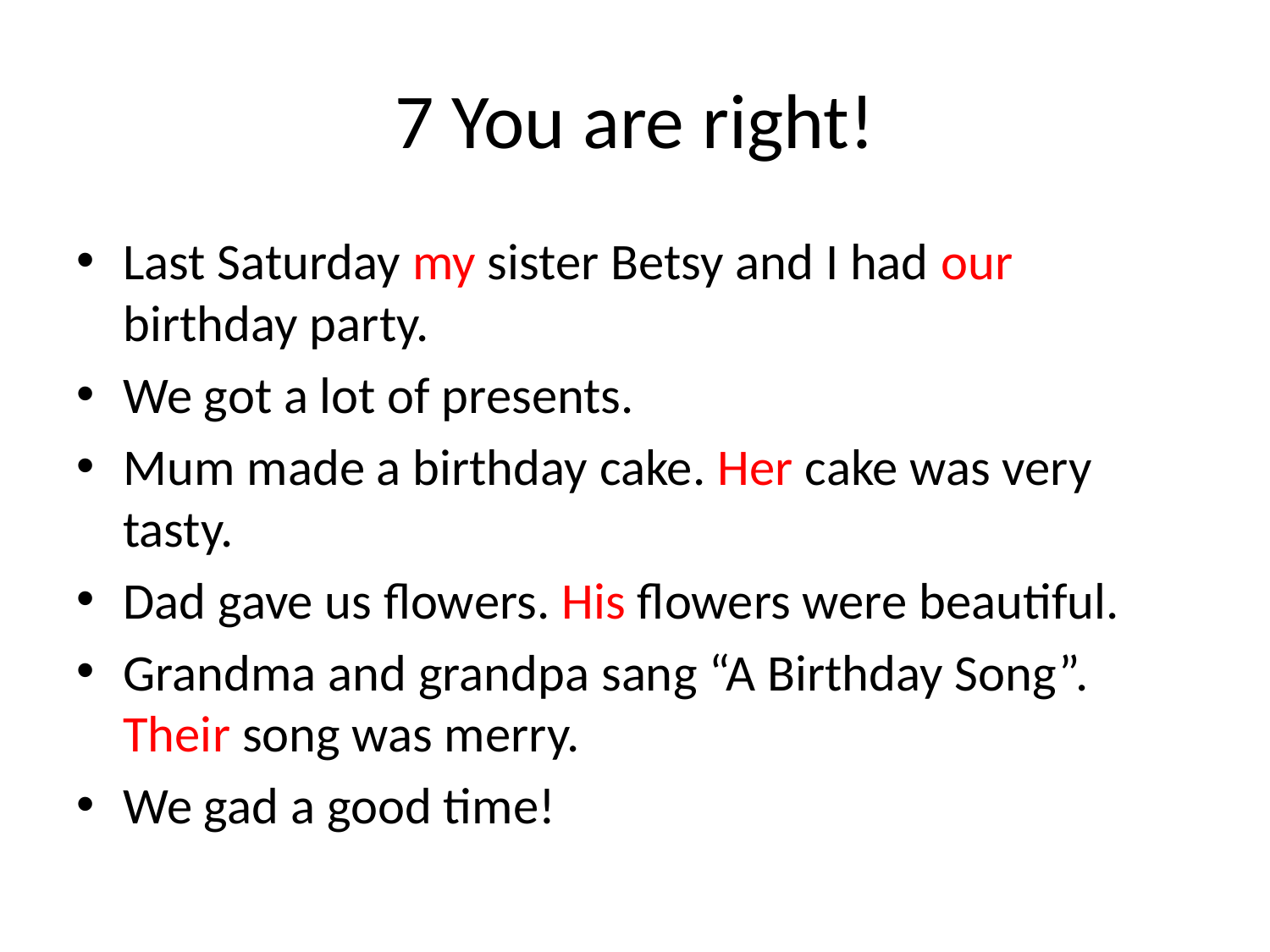

# 7 You are right!
Last Saturday my sister Betsy and I had our birthday party.
We got a lot of presents.
Mum made a birthday cake. Her cake was very tasty.
Dad gave us flowers. His flowers were beautiful.
Grandma and grandpa sang “A Birthday Song”.  Their song was merry.
We gad a good time!